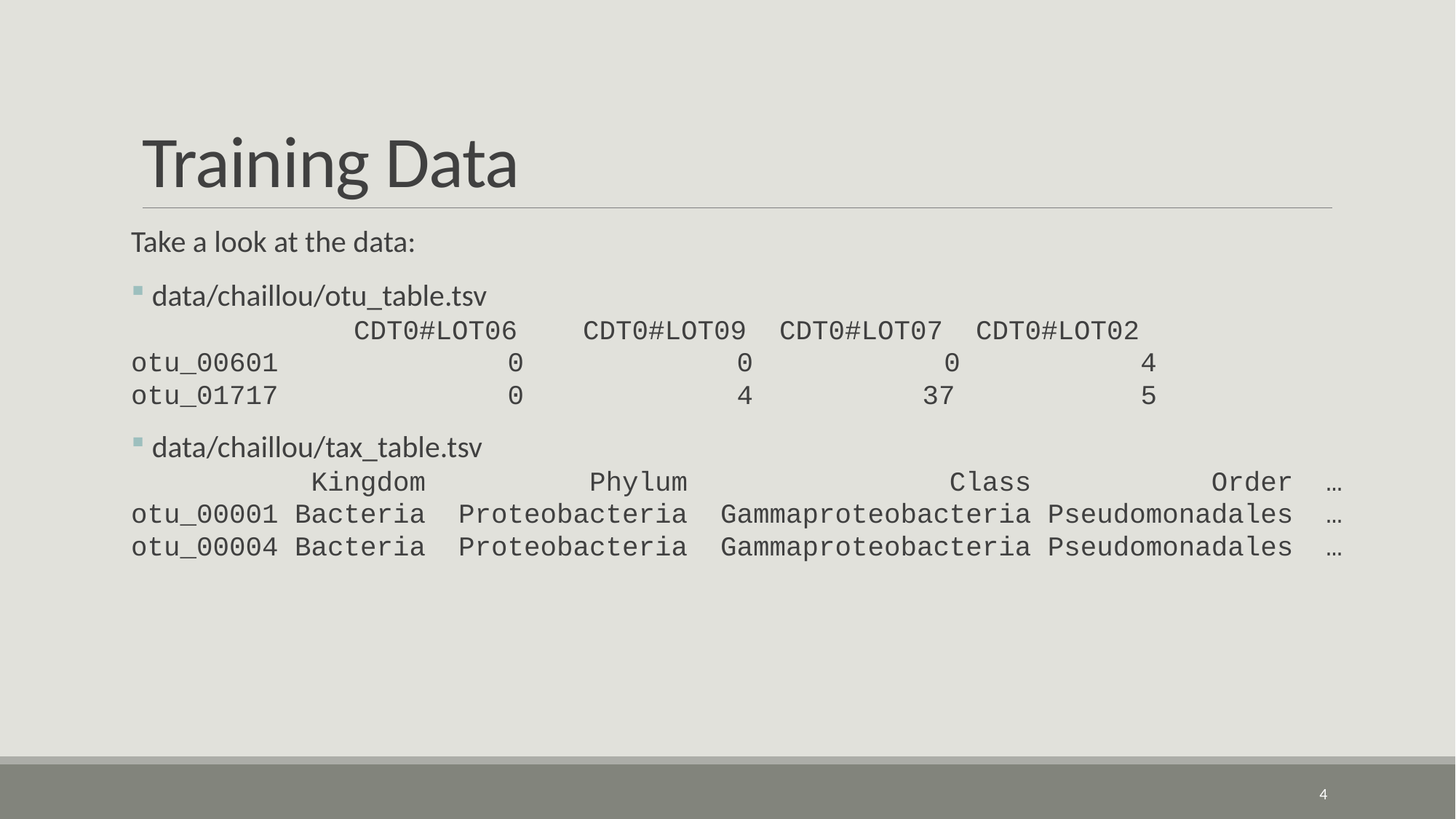

# Training Data
Take a look at the data:
 data/chaillou/otu_table.tsv
                                    CDT0#LOT06    CDT0#LOT09  CDT0#LOT07  CDT0#LOT02
otu_00601              0             0	         0           4
otu_01717              0             4		 37		 5
 data/chaillou/tax_table.tsv
           Kingdom          Phylum                Class           Order  …
otu_00001 Bacteria  Proteobacteria  Gammaproteobacteria Pseudomonadales  …
otu_00004 Bacteria  Proteobacteria  Gammaproteobacteria Pseudomonadales  …

4